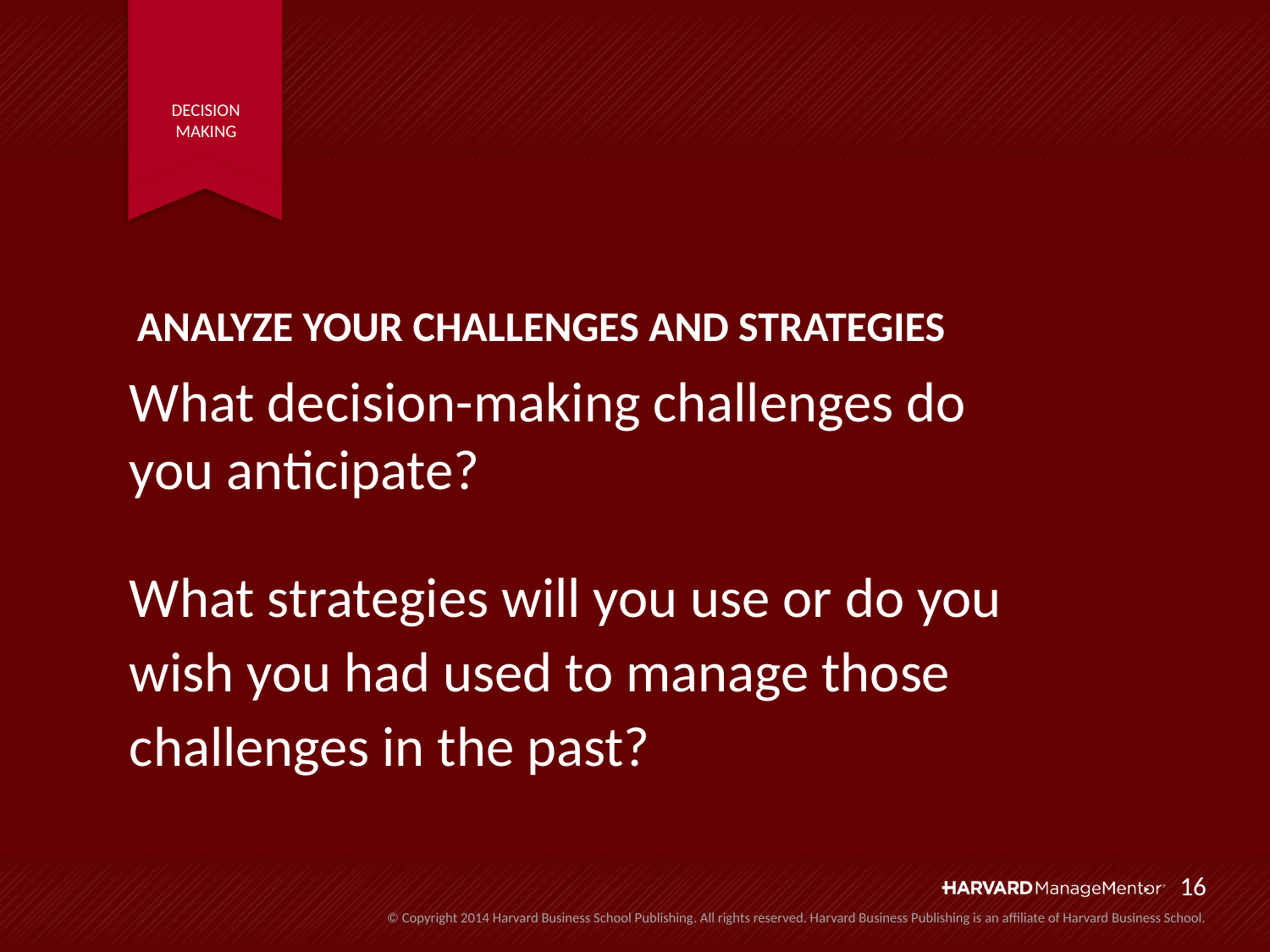

ANALYZE YOUR CHALLENGES AND STRATEGIES
What decision-making challenges do you anticipate?
What strategies will you use or do you wish you had used to manage those challenges in the past?